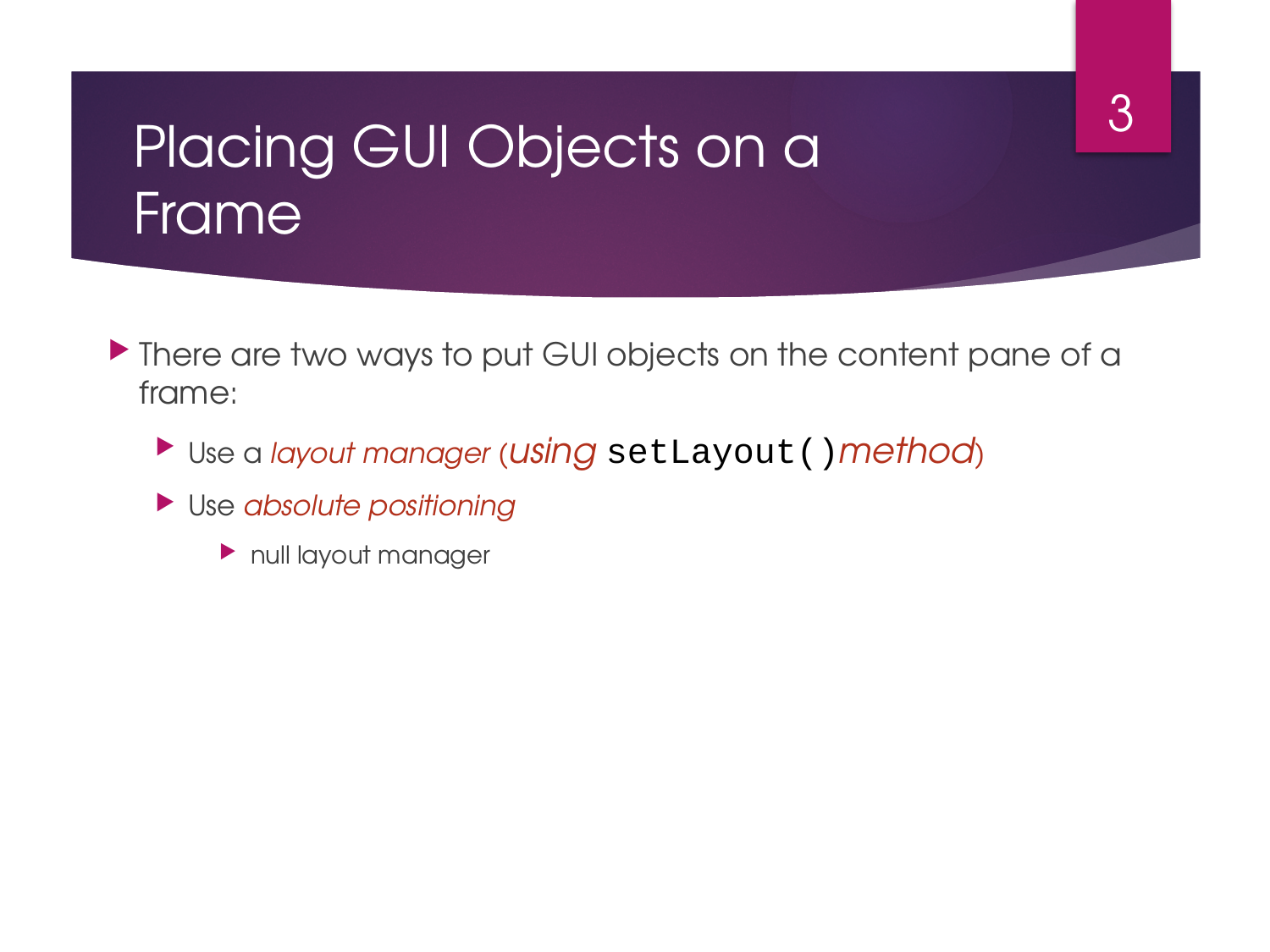

3
# Placing GUI Objects on a Frame
There are two ways to put GUI objects on the content pane of a frame:
Use a layout manager (using setLayout()method)
Use absolute positioning
null layout manager